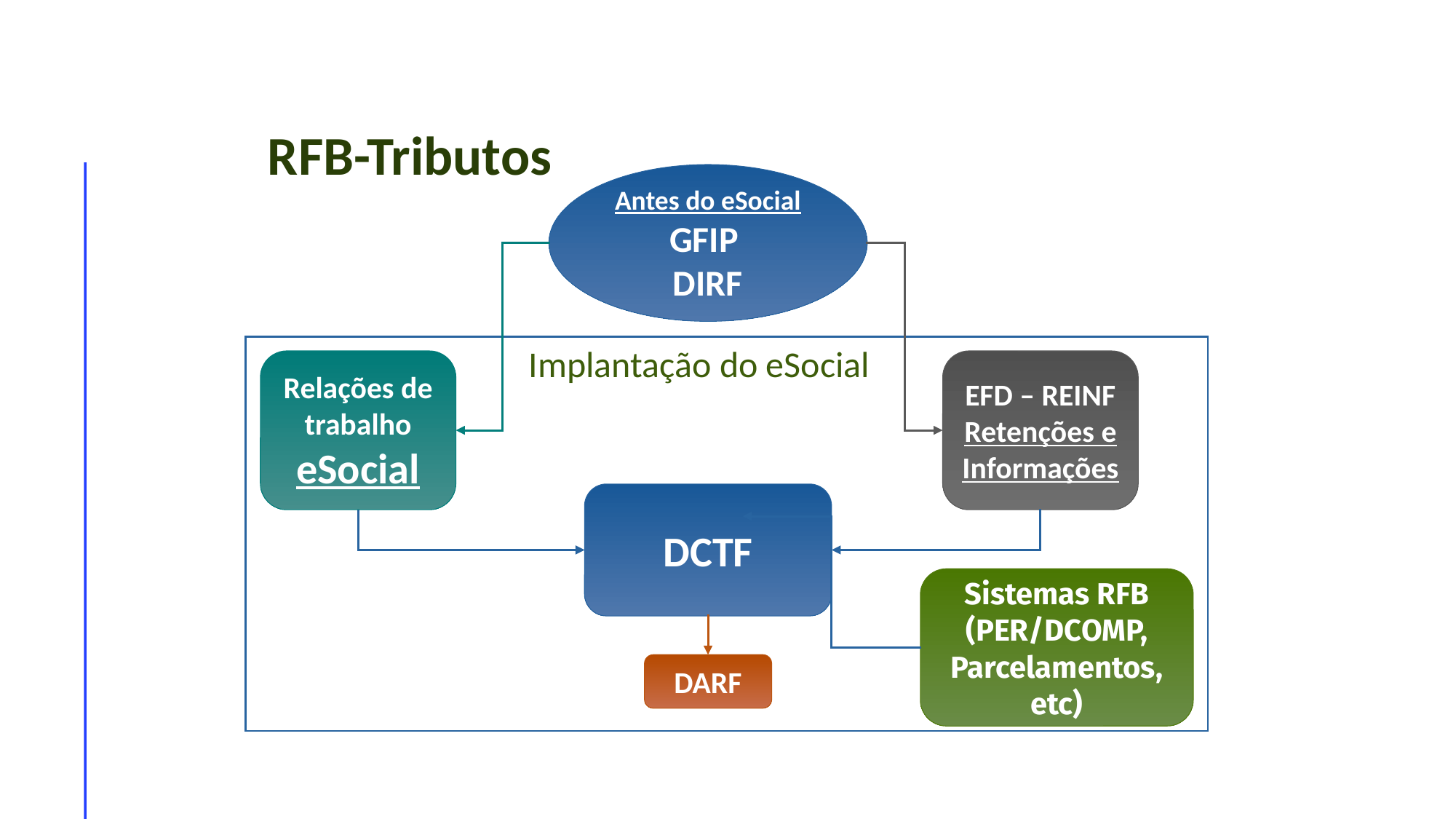

RFB-Tributos
Antes do eSocial
GFIP
DIRF
Implantação do eSocial

Relações de trabalho
eSocial
EFD – REINF
Retenções e Informações
DCTF
Sistemas RFB (PER/DCOMP, Parcelamentos, etc)
DARF